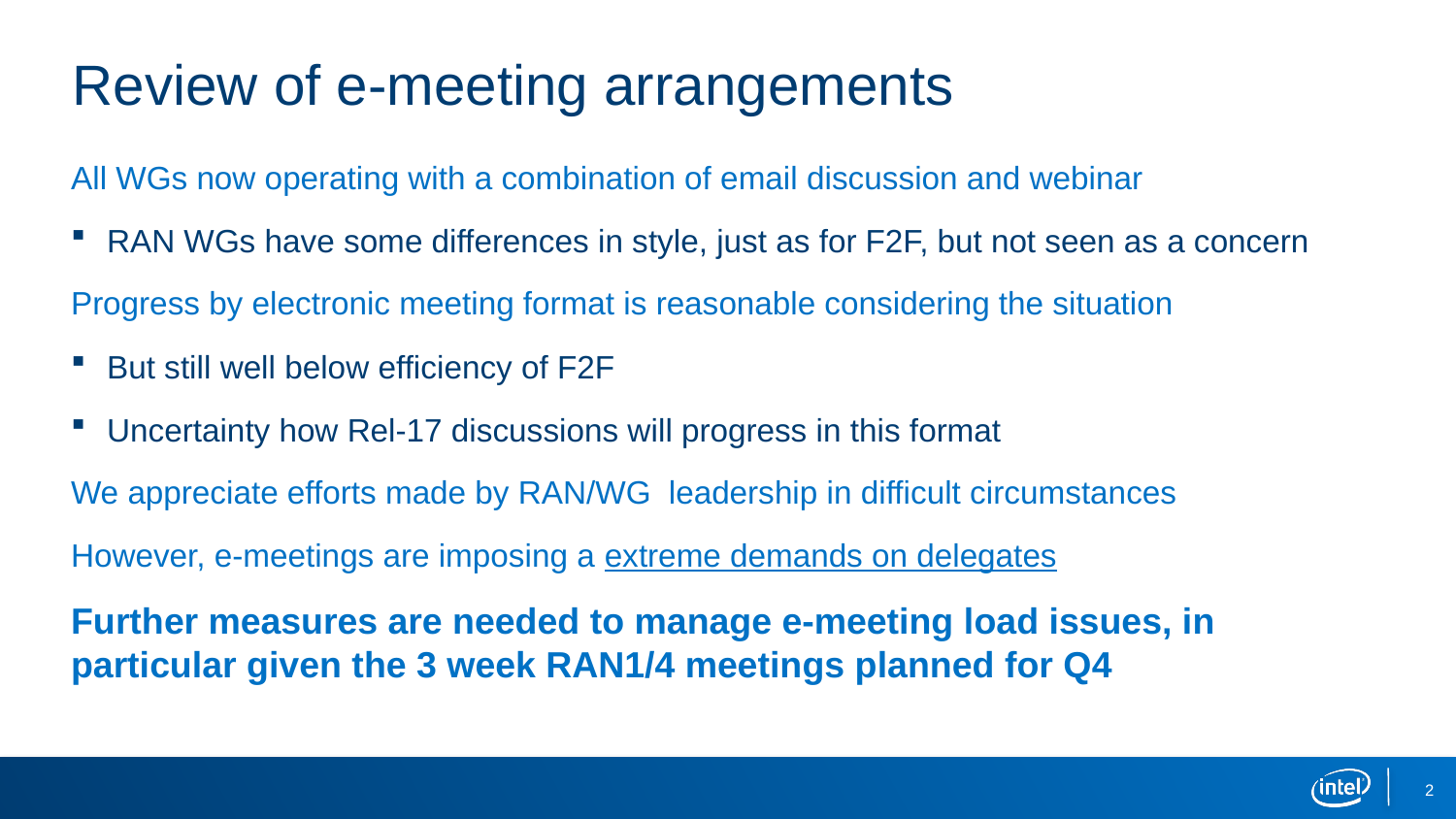

# Review of e-meeting arrangements
All WGs now operating with a combination of email discussion and webinar
RAN WGs have some differences in style, just as for F2F, but not seen as a concern
Progress by electronic meeting format is reasonable considering the situation
But still well below efficiency of F2F
Uncertainty how Rel-17 discussions will progress in this format
We appreciate efforts made by RAN/WG  leadership in difficult circumstances
However, e-meetings are imposing a extreme demands on delegates
Further measures are needed to manage e-meeting load issues, in particular given the 3 week RAN1/4 meetings planned for Q4
2